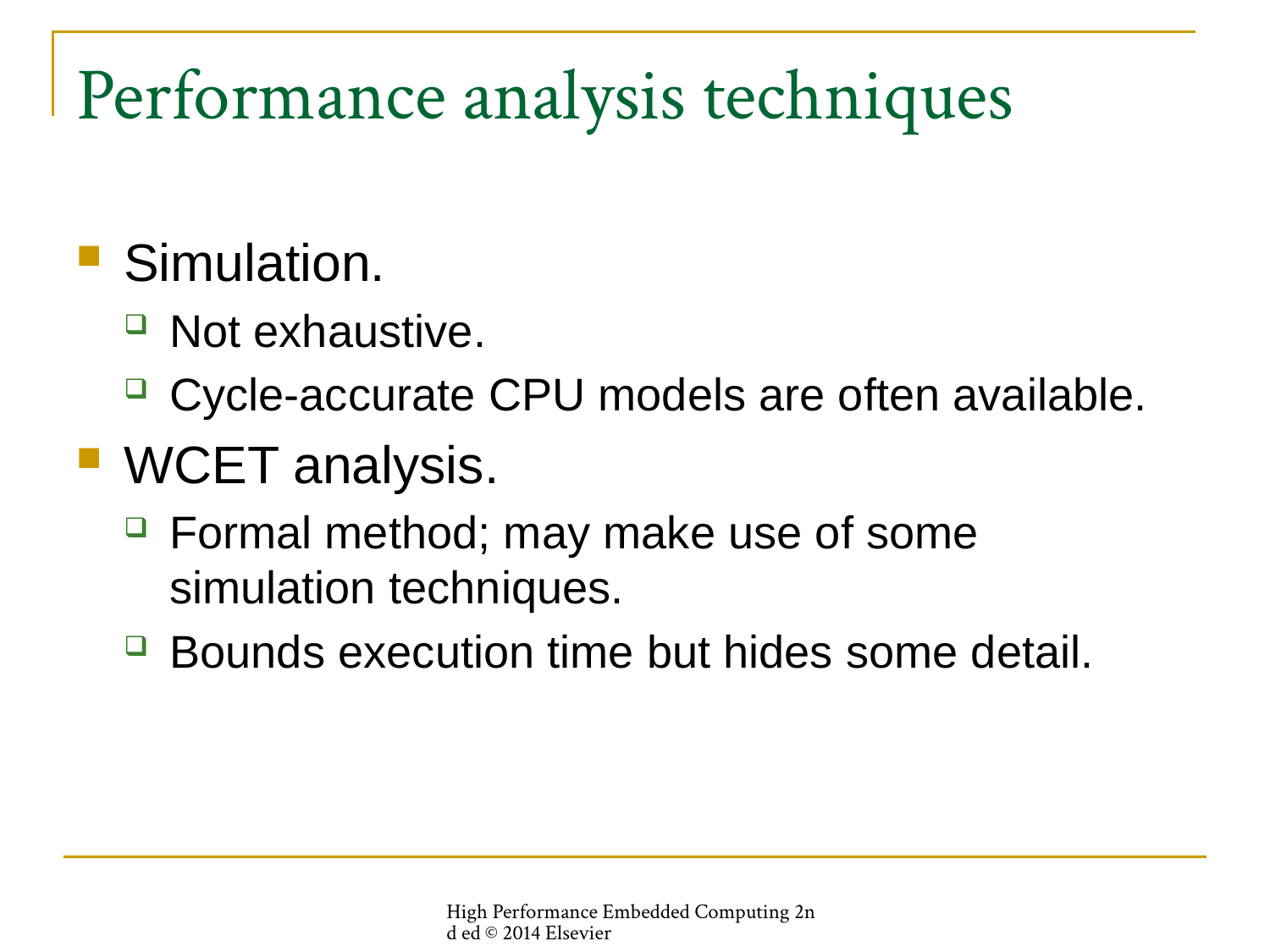

# Performance analysis techniques
Simulation.
Not exhaustive.
Cycle-accurate CPU models are often available.
WCET analysis.
Formal method; may make use of some simulation techniques.
Bounds execution time but hides some detail.
High Performance Embedded Computing 2nd ed © 2014 Elsevier